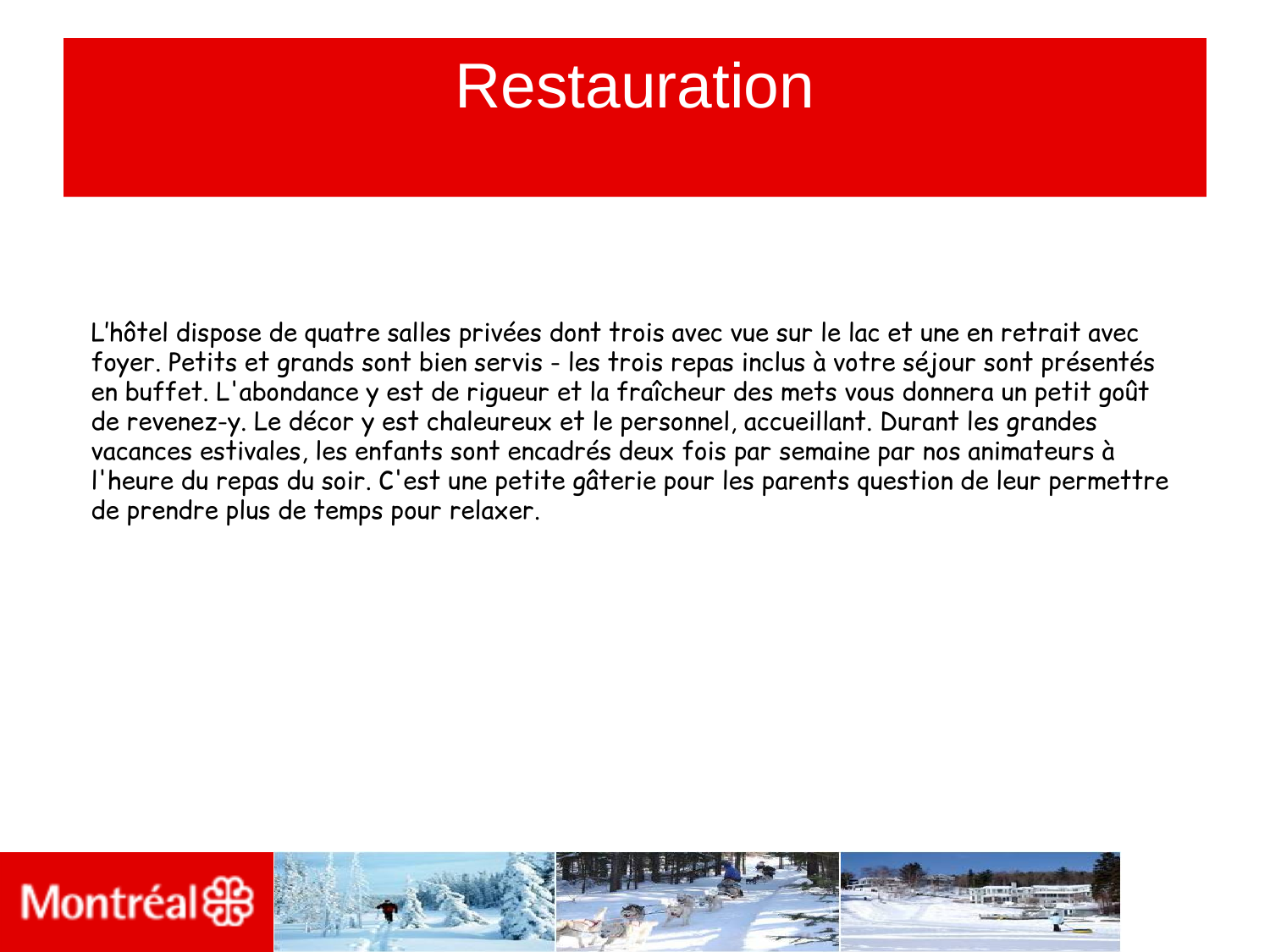

# Restauration

L’hôtel dispose de quatre salles privées dont trois avec vue sur le lac et une en retrait avec foyer. Petits et grands sont bien servis - les trois repas inclus à votre séjour sont présentés en buffet. L'abondance y est de rigueur et la fraîcheur des mets vous donnera un petit goût de revenez-y. Le décor y est chaleureux et le personnel, accueillant. Durant les grandes vacances estivales, les enfants sont encadrés deux fois par semaine par nos animateurs à l'heure du repas du soir. C'est une petite gâterie pour les parents question de leur permettre de prendre plus de temps pour relaxer.